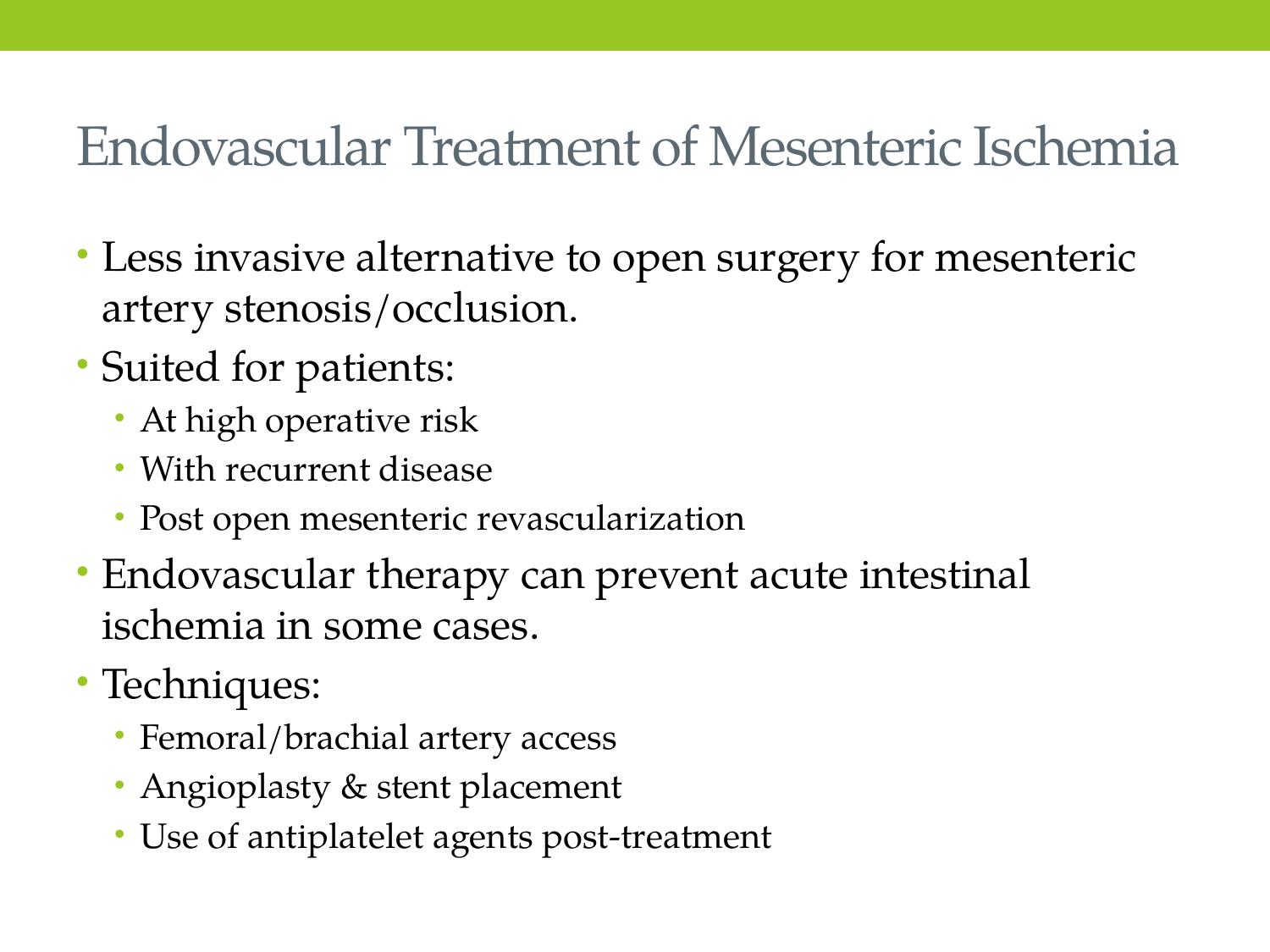

# Endovascular Treatment of Mesenteric Ischemia
Less invasive alternative to open surgery for mesenteric artery stenosis/occlusion.
Suited for patients:
At high operative risk
With recurrent disease
Post open mesenteric revascularization
Endovascular therapy can prevent acute intestinal ischemia in some cases.
Techniques:
Femoral/brachial artery access
Angioplasty & stent placement
Use of antiplatelet agents post-treatment